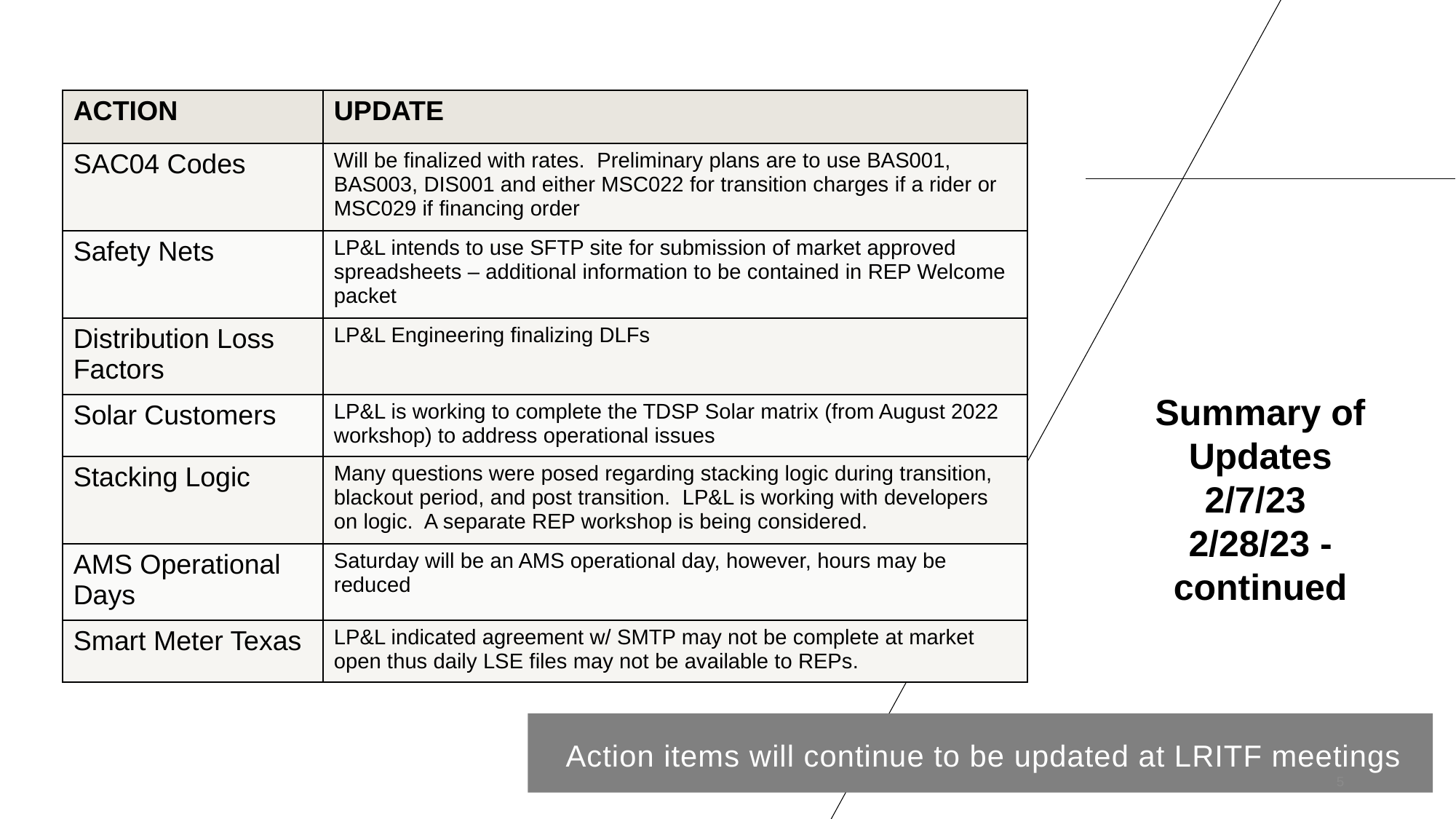

| ACTION | UPDATE |
| --- | --- |
| SAC04 Codes | Will be finalized with rates. Preliminary plans are to use BAS001, BAS003, DIS001 and either MSC022 for transition charges if a rider or MSC029 if financing order |
| Safety Nets | LP&L intends to use SFTP site for submission of market approved spreadsheets – additional information to be contained in REP Welcome packet |
| Distribution Loss Factors | LP&L Engineering finalizing DLFs |
| Solar Customers | LP&L is working to complete the TDSP Solar matrix (from August 2022 workshop) to address operational issues |
| Stacking Logic | Many questions were posed regarding stacking logic during transition, blackout period, and post transition. LP&L is working with developers on logic. A separate REP workshop is being considered. |
| AMS Operational Days | Saturday will be an AMS operational day, however, hours may be reduced |
| Smart Meter Texas | LP&L indicated agreement w/ SMTP may not be complete at market open thus daily LSE files may not be available to REPs. |
Summary of Updates
2/7/23
2/28/23 - continued
Action items will continue to be updated at LRITF meetings
5